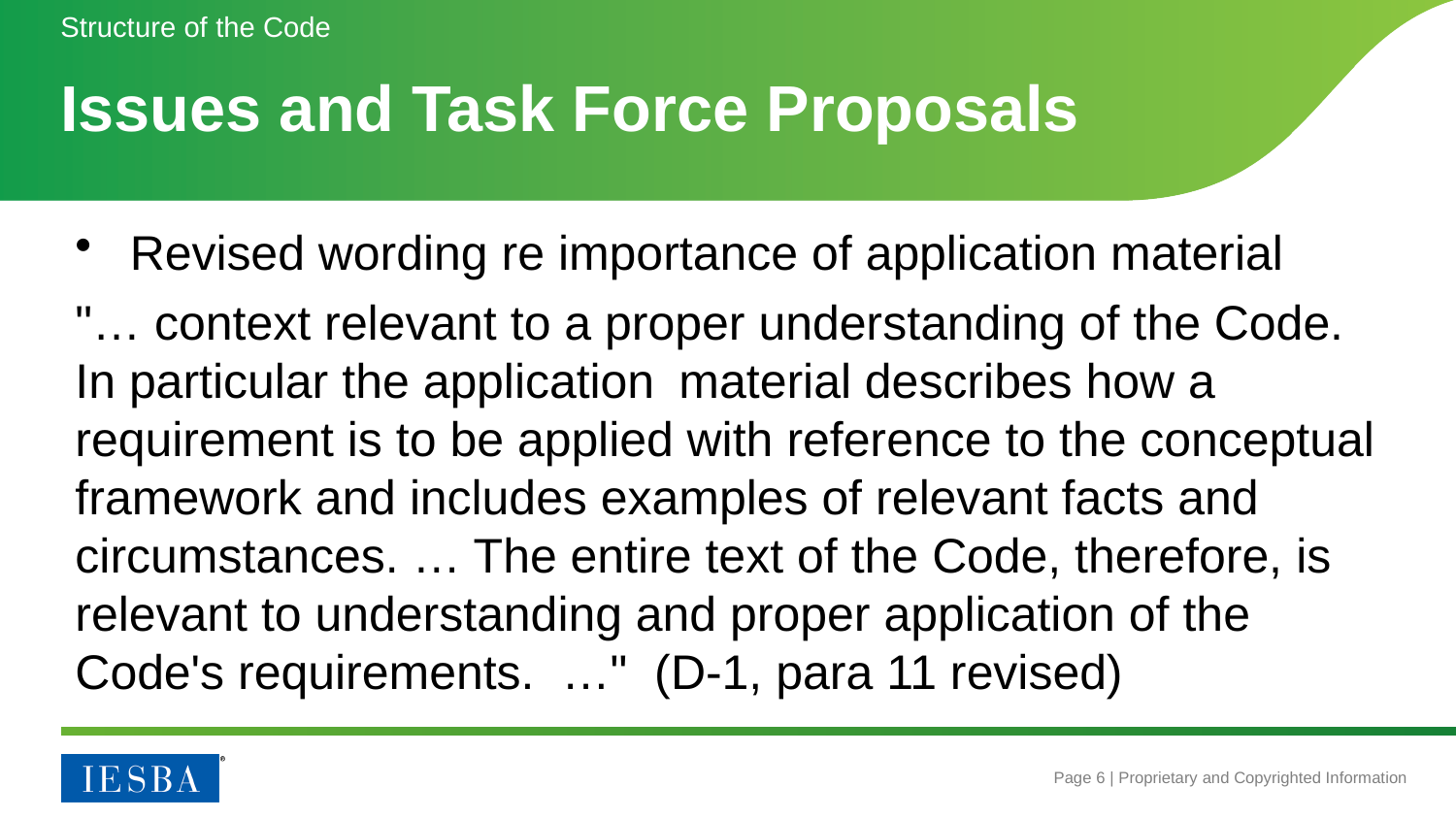

Structure of the Code

# Issues and Task Force Proposals
Revised wording re importance of application material
"… context relevant to a proper understanding of the Code.  In particular the application  material describes how a requirement is to be applied with reference to the conceptual framework and includes examples of relevant facts and circumstances. … The entire text of the Code, therefore, is relevant to understanding and proper application of the Code's requirements.  …"  (D-1, para 11 revised)